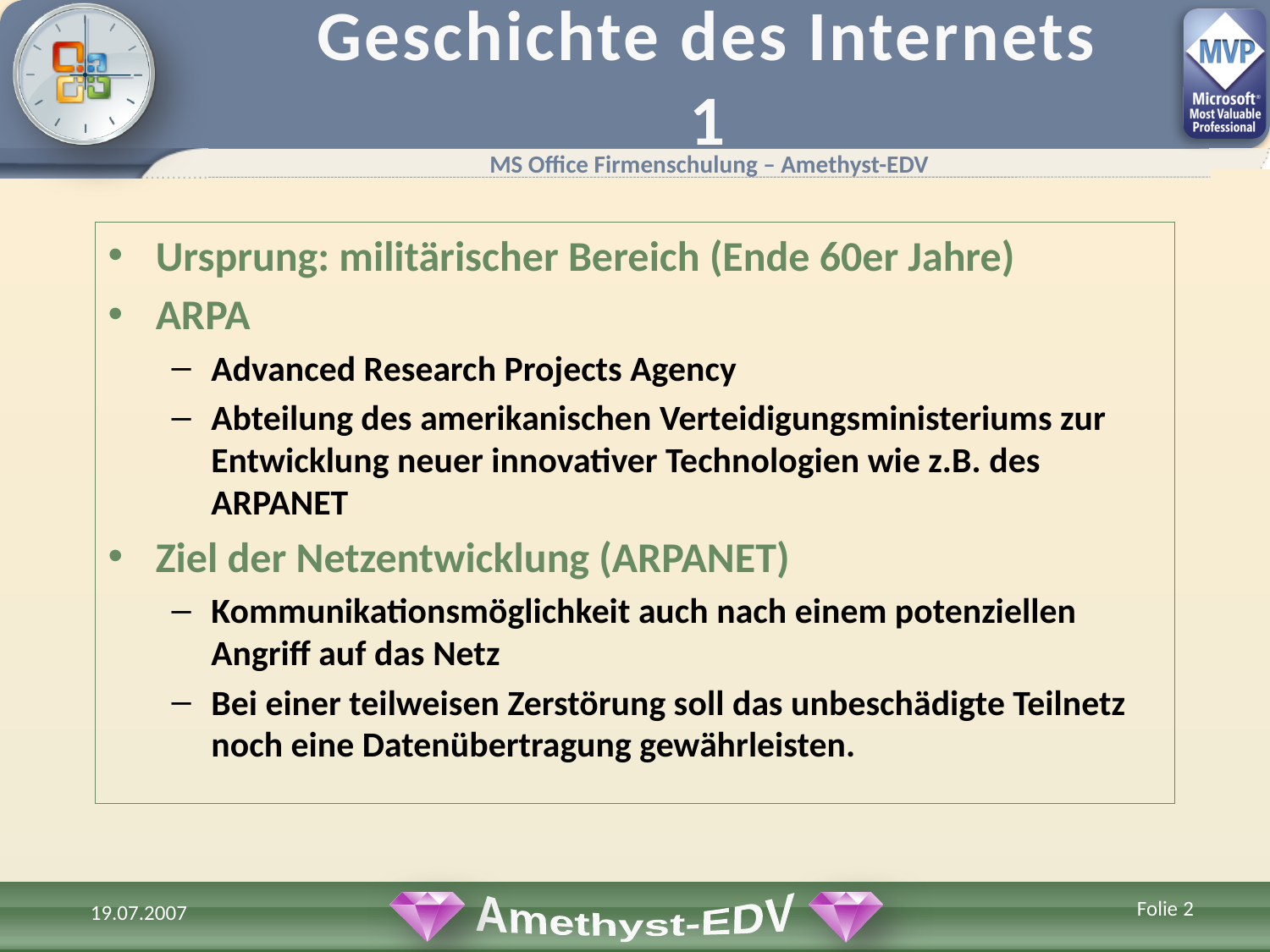

# Geschichte des Internets 1
Ursprung: militärischer Bereich (Ende 60er Jahre)
ARPA
Advanced Research Projects Agency
Abteilung des amerikanischen Verteidigungsministeriums zur Entwicklung neuer innovativer Technologien wie z.B. des ARPANET
Ziel der Netzentwicklung (ARPANET)
Kommunikationsmöglichkeit auch nach einem potenziellen Angriff auf das Netz
Bei einer teilweisen Zerstörung soll das unbeschädigte Teilnetz noch eine Datenübertragung gewährleisten.

Folie 2
19.07.2007